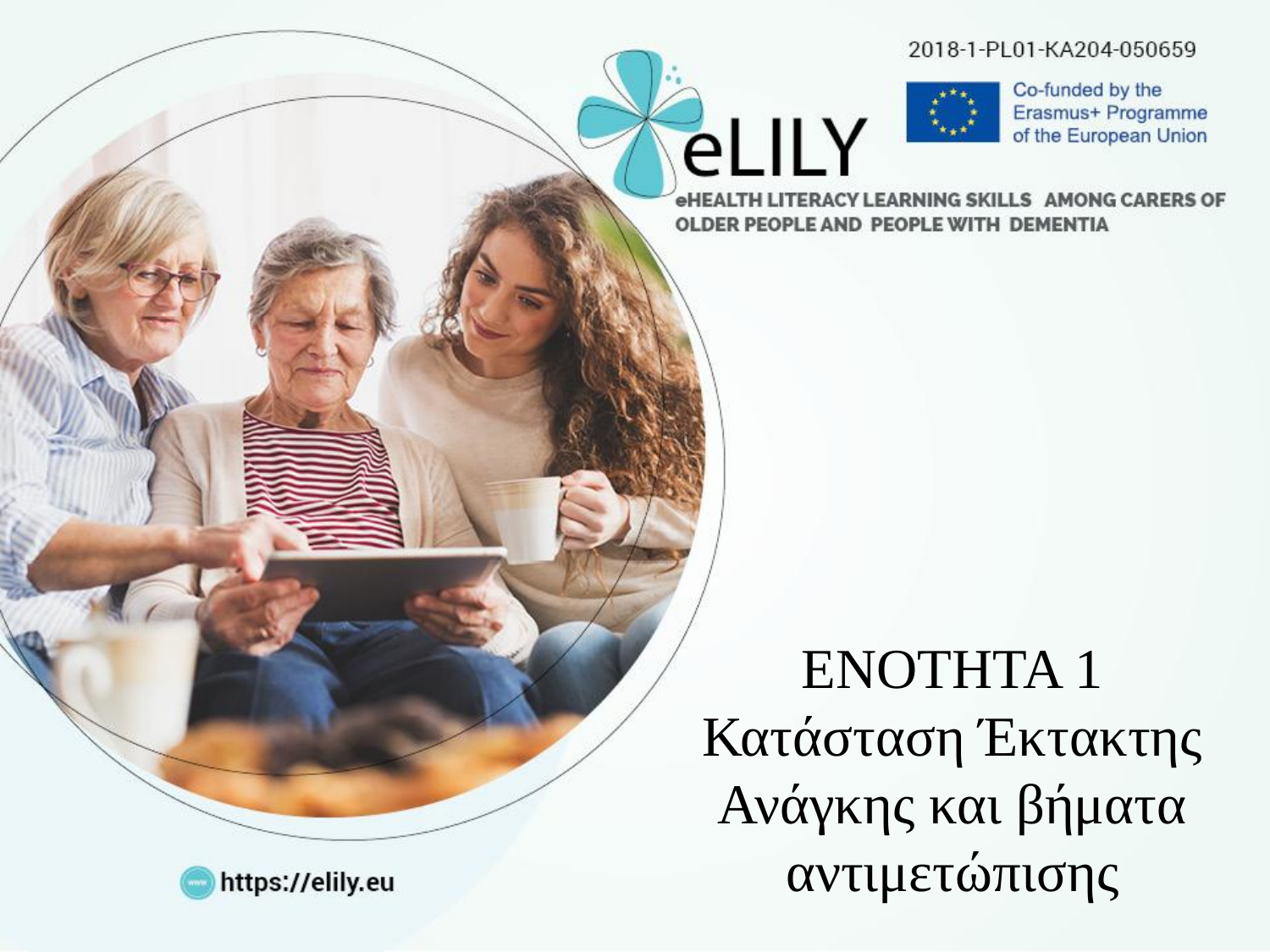

ΕΝΟΤΗΤΑ 1
Κατάσταση Έκτακτης Ανάγκης και βήματα αντιμετώπισης